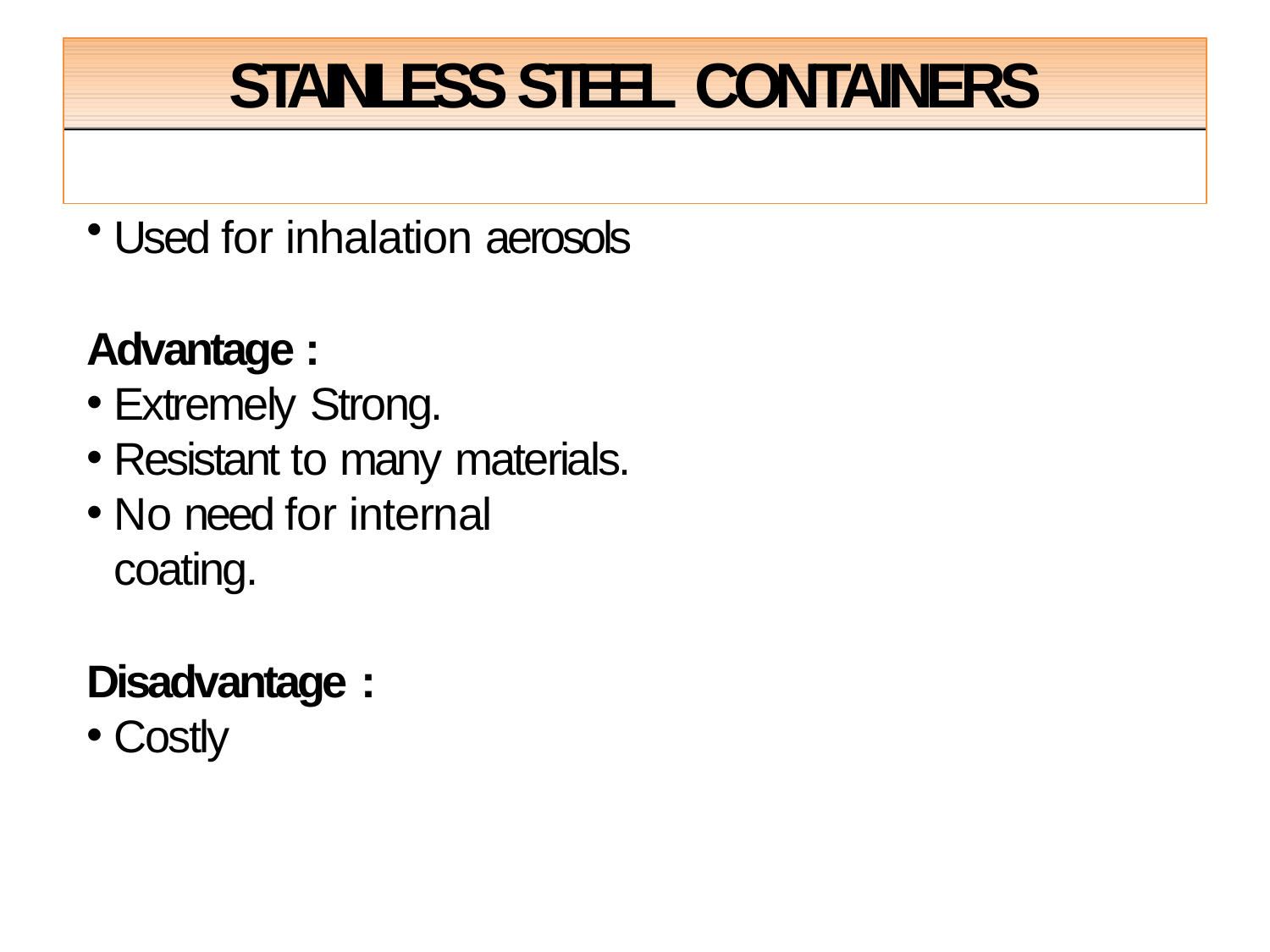

# STAINLESS STEEL CONTAINERS
Used for inhalation aerosols

Advantage :
Extremely Strong.
Resistant to many materials.
No need for internal coating.

Disadvantage :
Costly